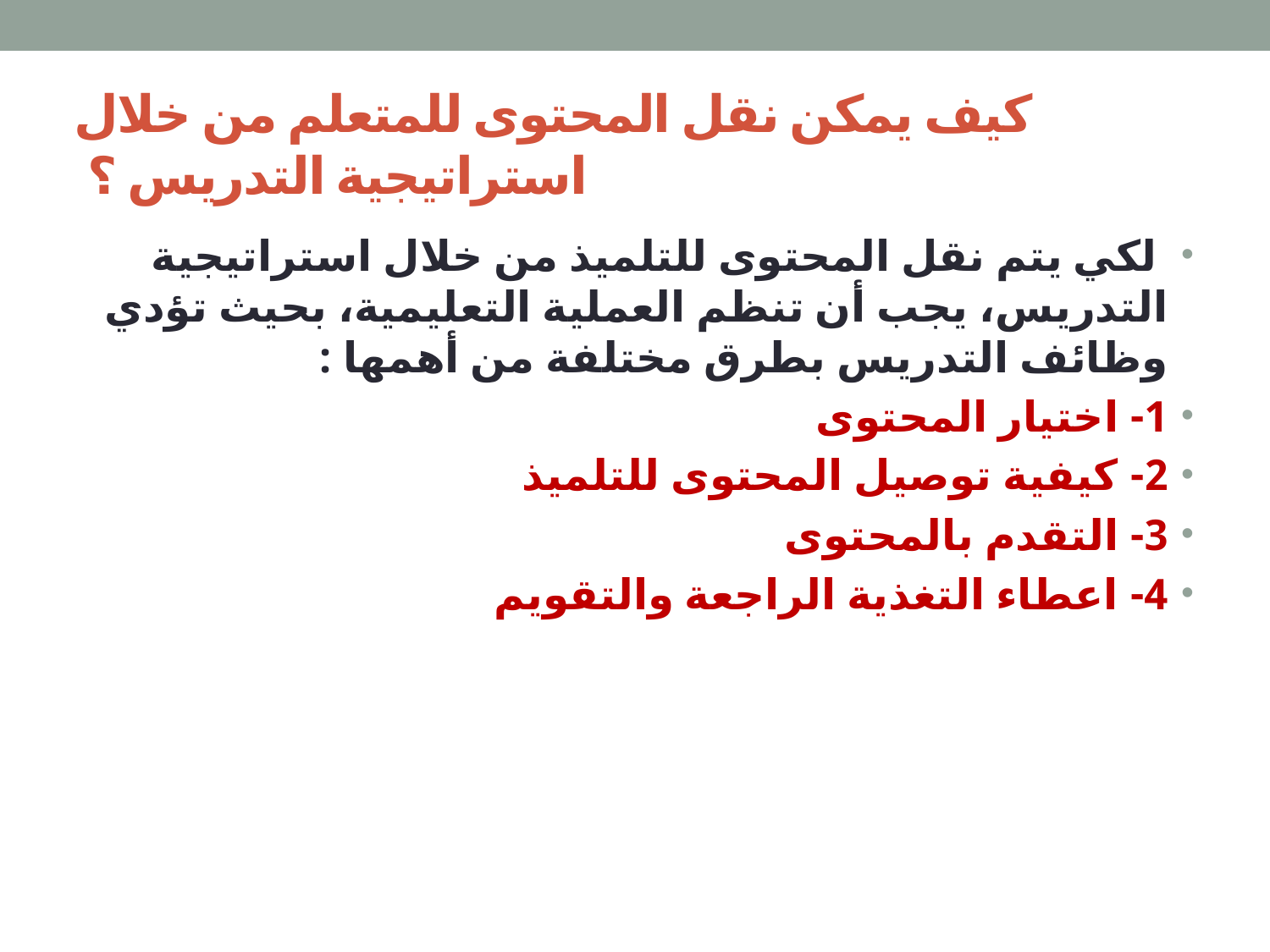

# كيف يمكن نقل المحتوى للمتعلم من خلال استراتيجية التدريس ؟
 لكي يتم نقل المحتوى للتلميذ من خلال استراتيجية التدريس، يجب أن تنظم العملية التعليمية، بحيث تؤدي وظائف التدريس بطرق مختلفة من أهمها :
1- اختيار المحتوى
2- كيفية توصيل المحتوى للتلميذ
3- التقدم بالمحتوى
4- اعطاء التغذية الراجعة والتقويم